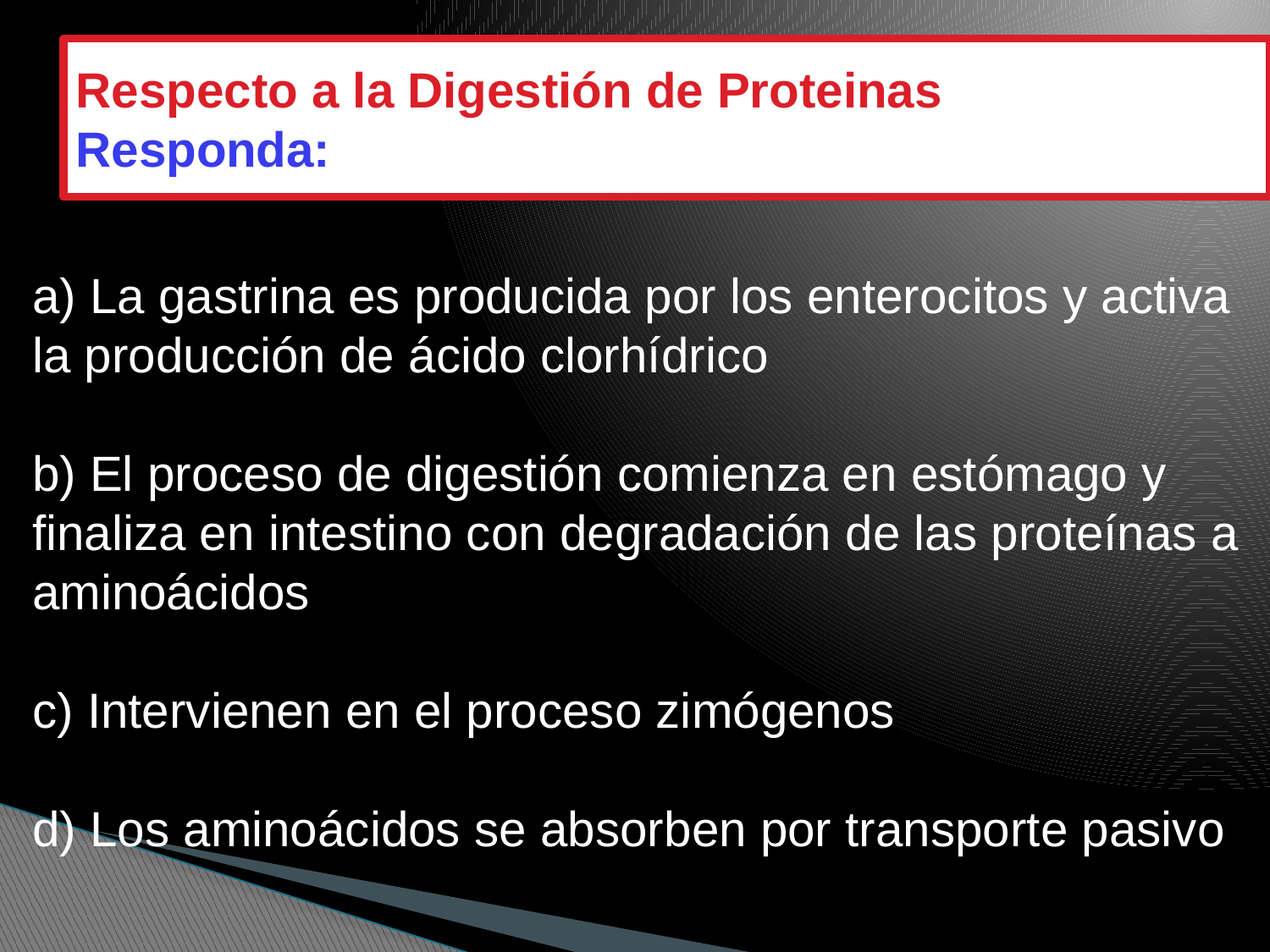

# Respecto a la Digestión de Proteinas Responda:
a) La gastrina es producida por los enterocitos y activa la producción de ácido clorhídrico

b) El proceso de digestión comienza en estómago y finaliza en intestino con degradación de las proteínas a aminoácidos

c) Intervienen en el proceso zimógenos

d) Los aminoácidos se absorben por transporte pasivo